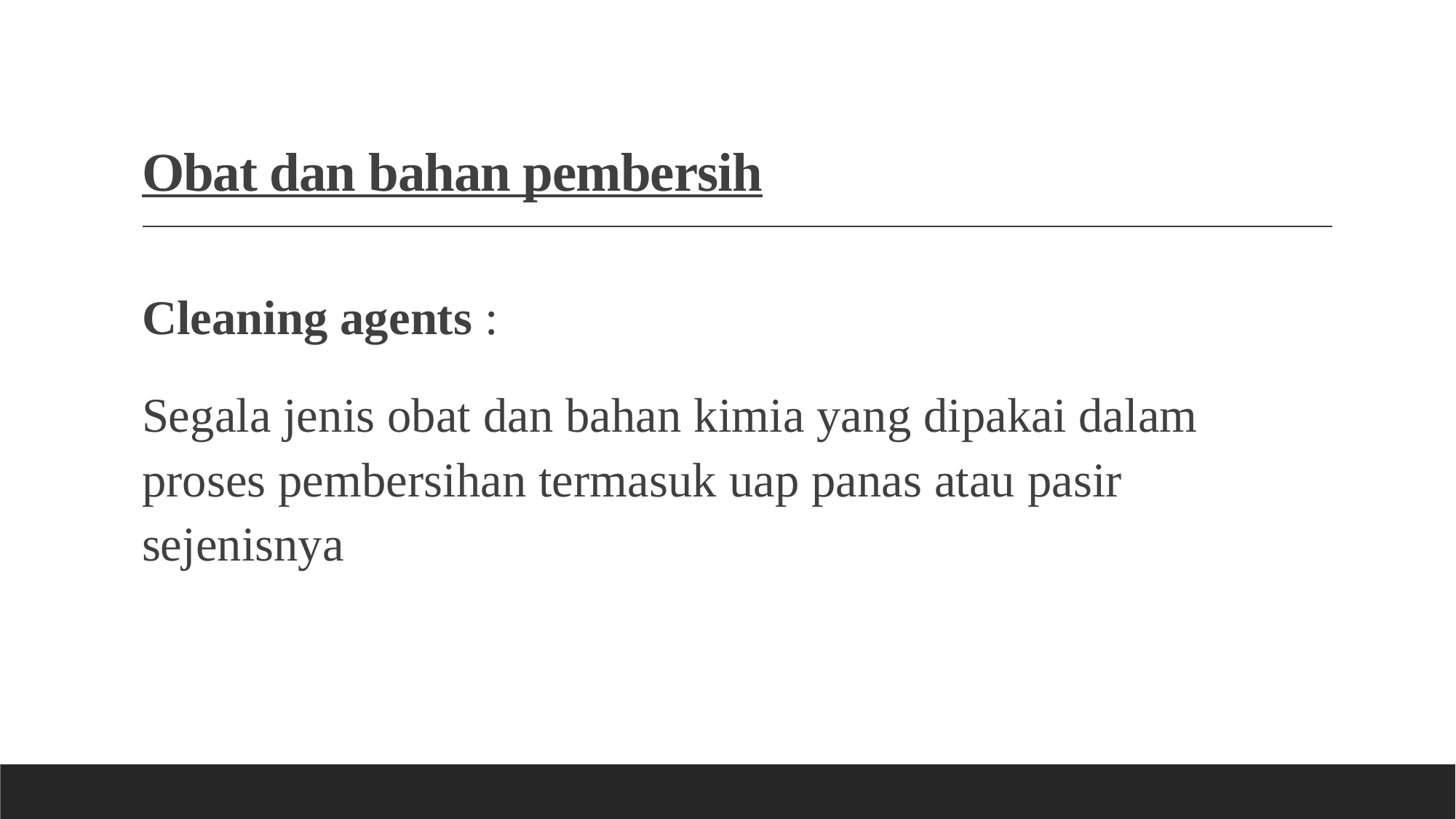

# Obat dan bahan pembersih
Cleaning agents :
Segala jenis obat dan bahan kimia yang dipakai dalam proses pembersihan termasuk uap panas atau pasir sejenisnya